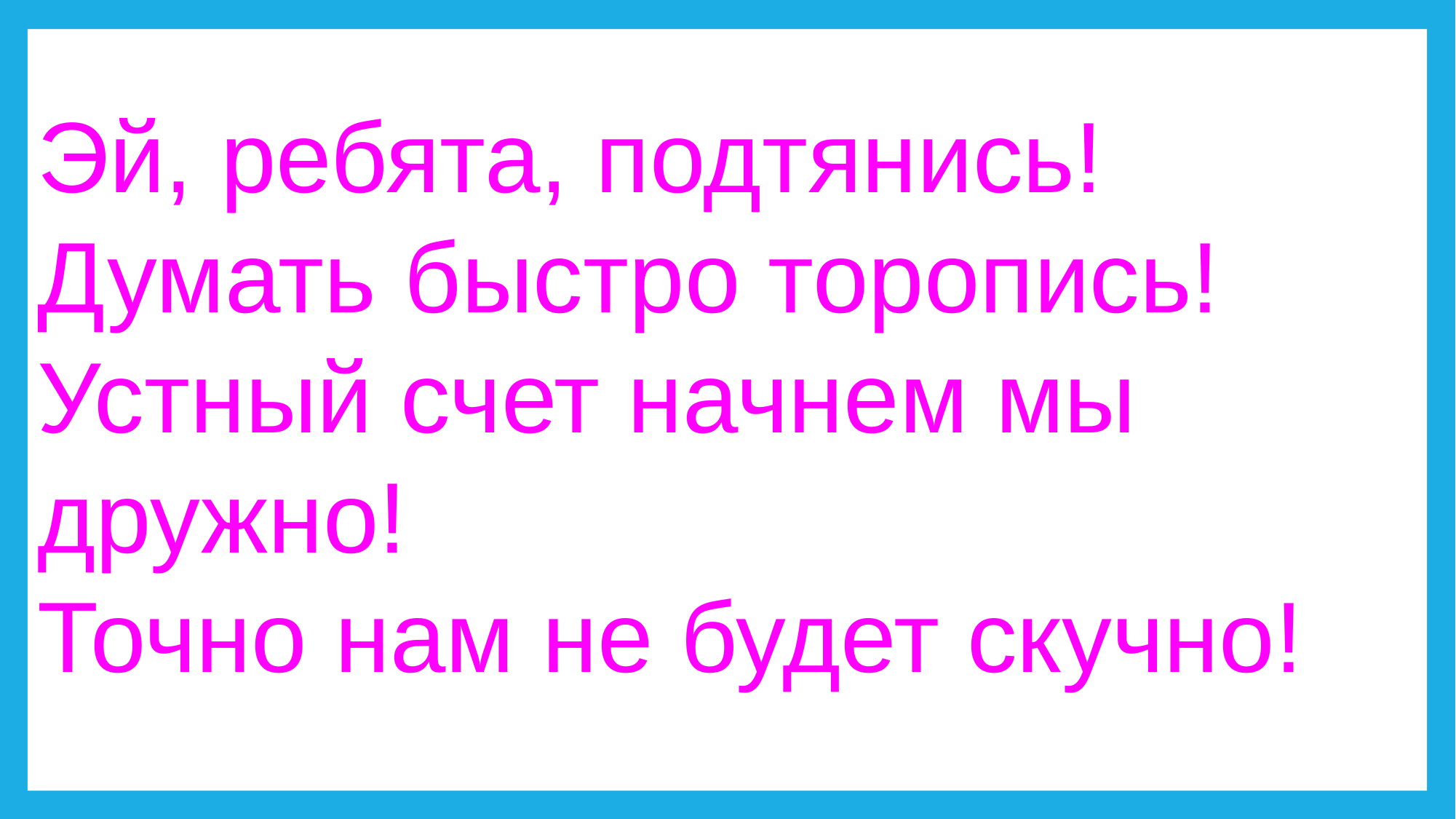

Эй, ребята, подтянись!
Думать быстро торопись!
Устный счет начнем мы дружно!
Точно нам не будет скучно!